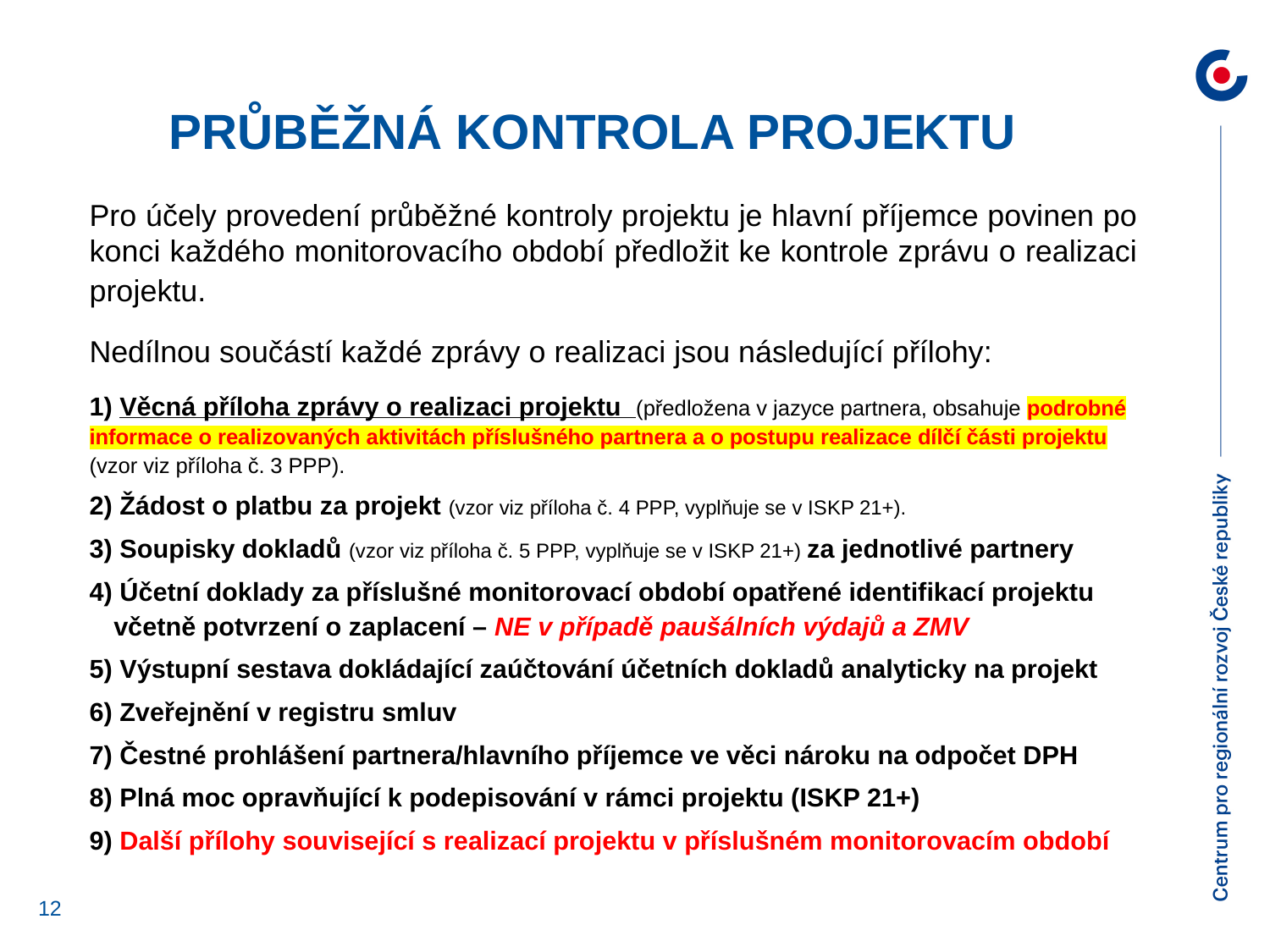

PRŮBĚŽNÁ KONTROLA PROJEKTU

Pro účely provedení průběžné kontroly projektu je hlavní příjemce povinen po konci každého monitorovacího období předložit ke kontrole zprávu o realizaci projektu.

Nedílnou součástí každé zprávy o realizaci jsou následující přílohy:

1) Věcná příloha zprávy o realizaci projektu  (předložena v jazyce partnera, obsahuje podrobné informace o realizovaných aktivitách příslušného partnera a o postupu realizace dílčí části projektu (vzor viz příloha č. 3 PPP).
2) Žádost o platbu za projekt (vzor viz příloha č. 4 PPP, vyplňuje se v ISKP 21+).
3) Soupisky dokladů (vzor viz příloha č. 5 PPP, vyplňuje se v ISKP 21+) za jednotlivé partnery
4) Účetní doklady za příslušné monitorovací období opatřené identifikací projektu včetně potvrzení o zaplacení – NE v případě paušálních výdajů a ZMV
5) Výstupní sestava dokládající zaúčtování účetních dokladů analyticky na projekt
6) Zveřejnění v registru smluv
7) Čestné prohlášení partnera/hlavního příjemce ve věci nároku na odpočet DPH
8) Plná moc opravňující k podepisování v rámci projektu (ISKP 21+)
9) Další přílohy související s realizací projektu v příslušném monitorovacím období

12